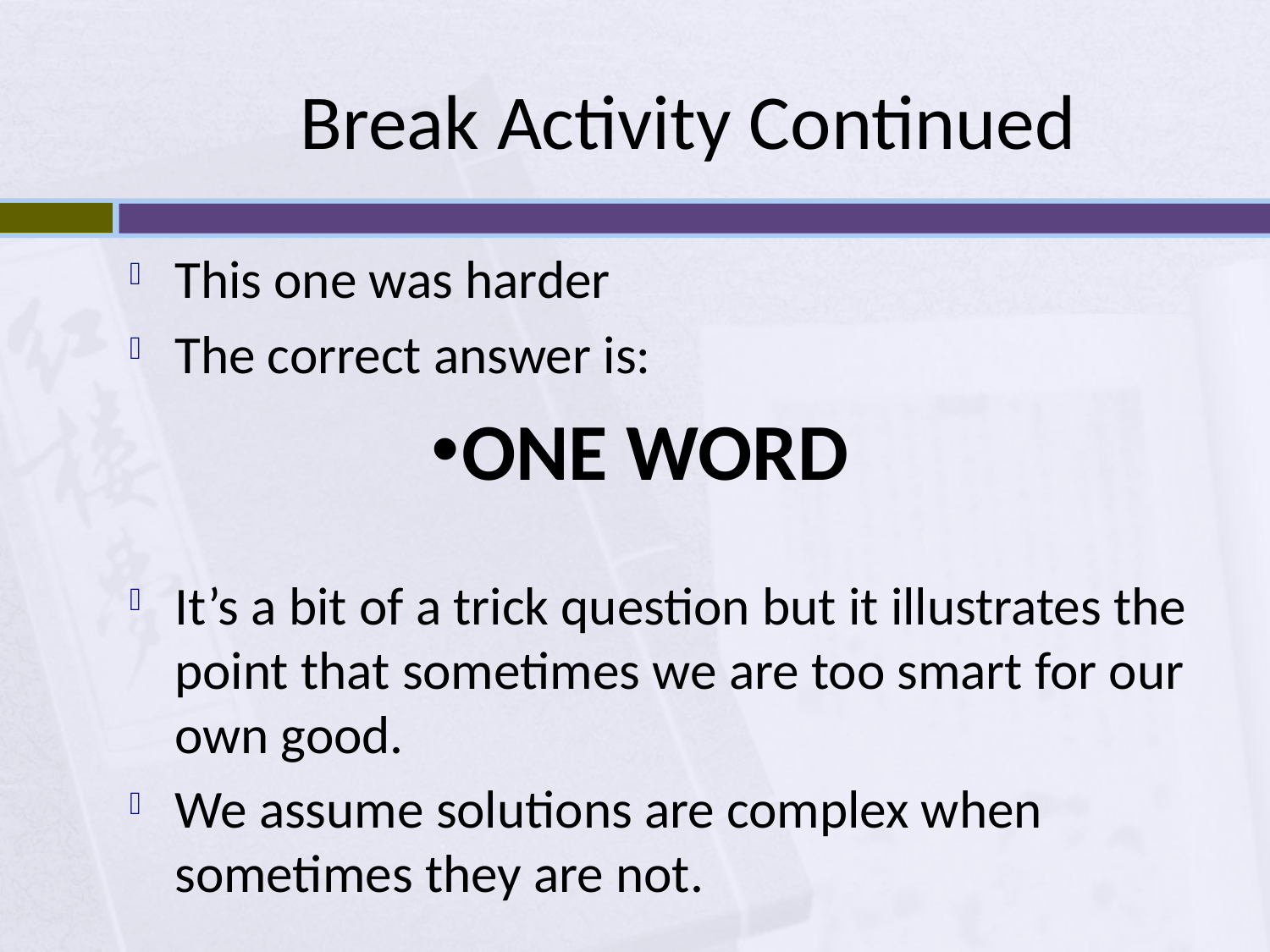

# Break Activity Continued
This one was harder
The correct answer is:
ONE WORD

It’s a bit of a trick question but it illustrates the point that sometimes we are too smart for our own good.
We assume solutions are complex when sometimes they are not.